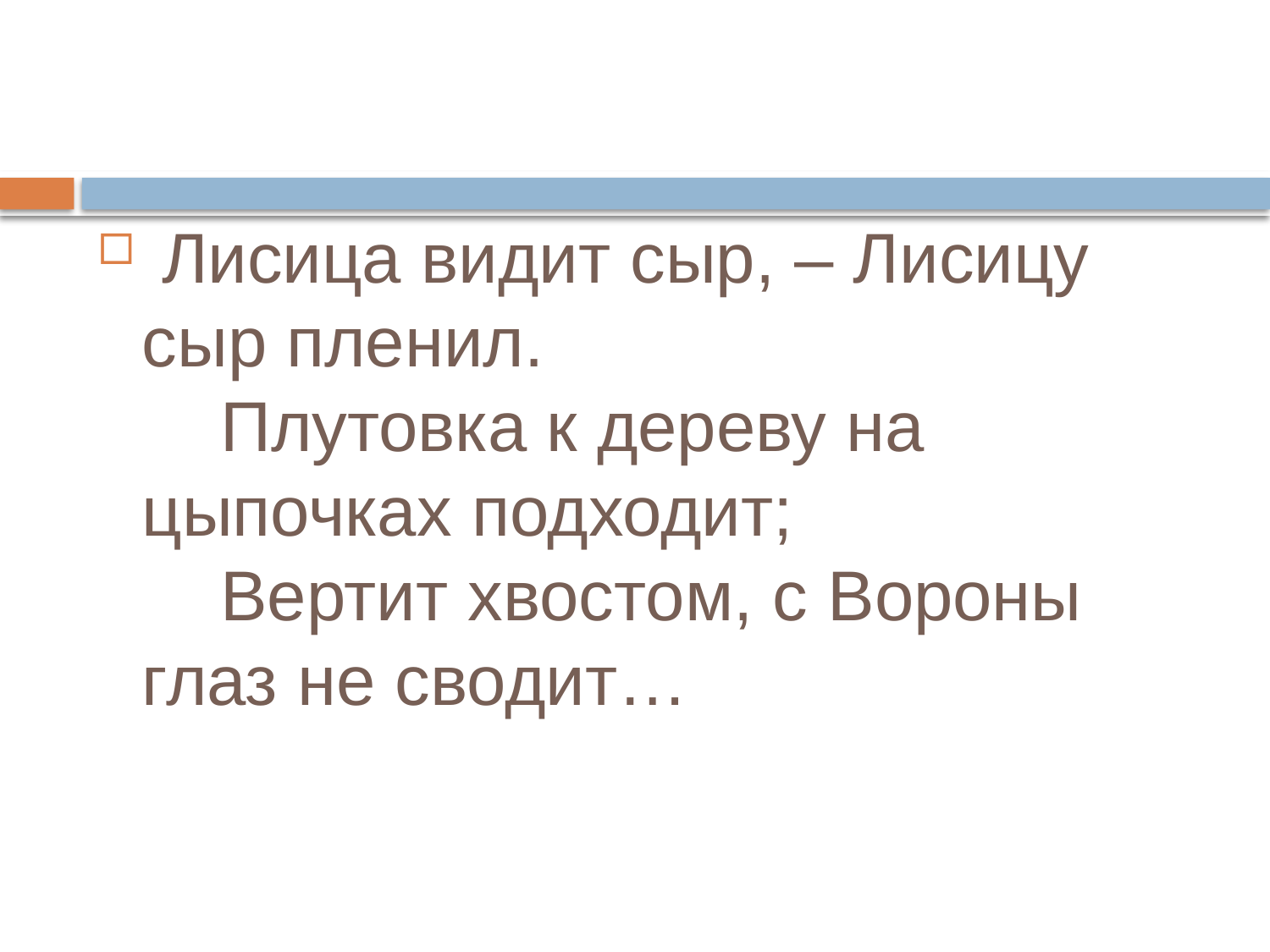

#

 Лисица видит сыр, – Лисицу сыр пленил.
    Плутовка к дереву на цыпочках подходит;
    Вертит хвостом, с Вороны глаз не сводит…